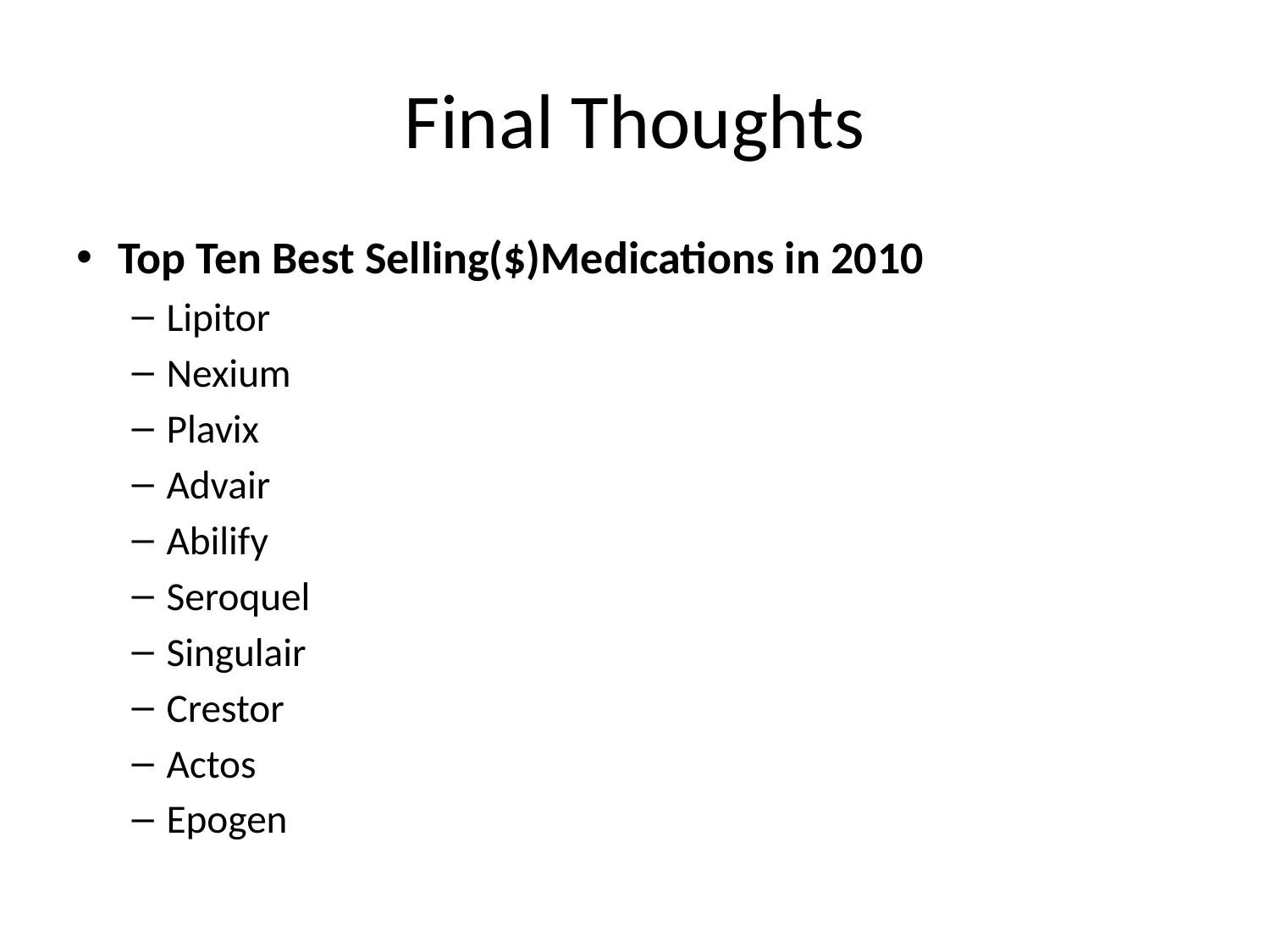

# Final Thoughts
Top Ten Best Selling($)Medications in 2010
Lipitor
Nexium
Plavix
Advair
Abilify
Seroquel
Singulair
Crestor
Actos
Epogen